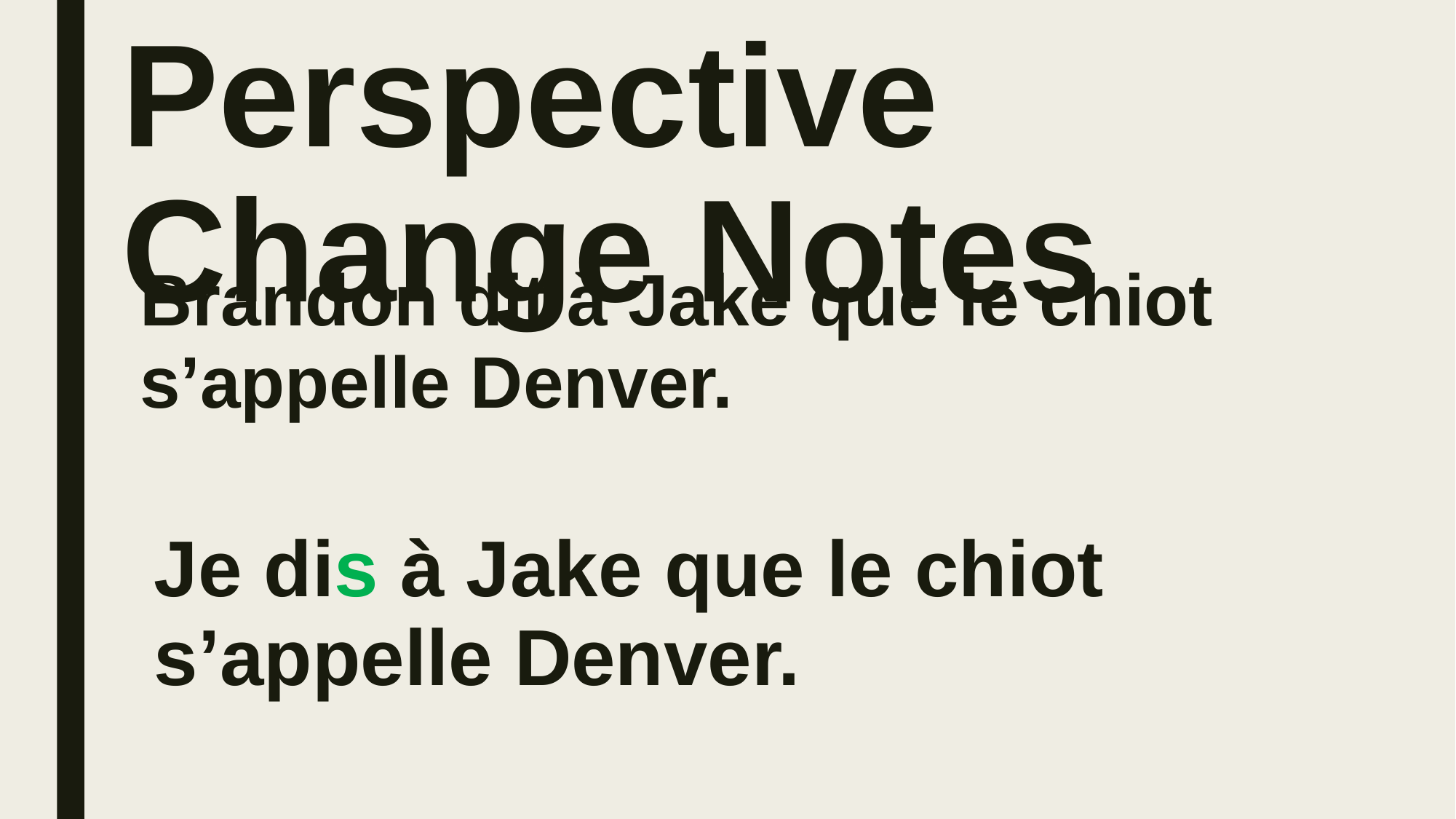

# Perspective Change Notes
Brandon dit à Jake que le chiot s’appelle Denver.
Je dis à Jake que le chiot s’appelle Denver.